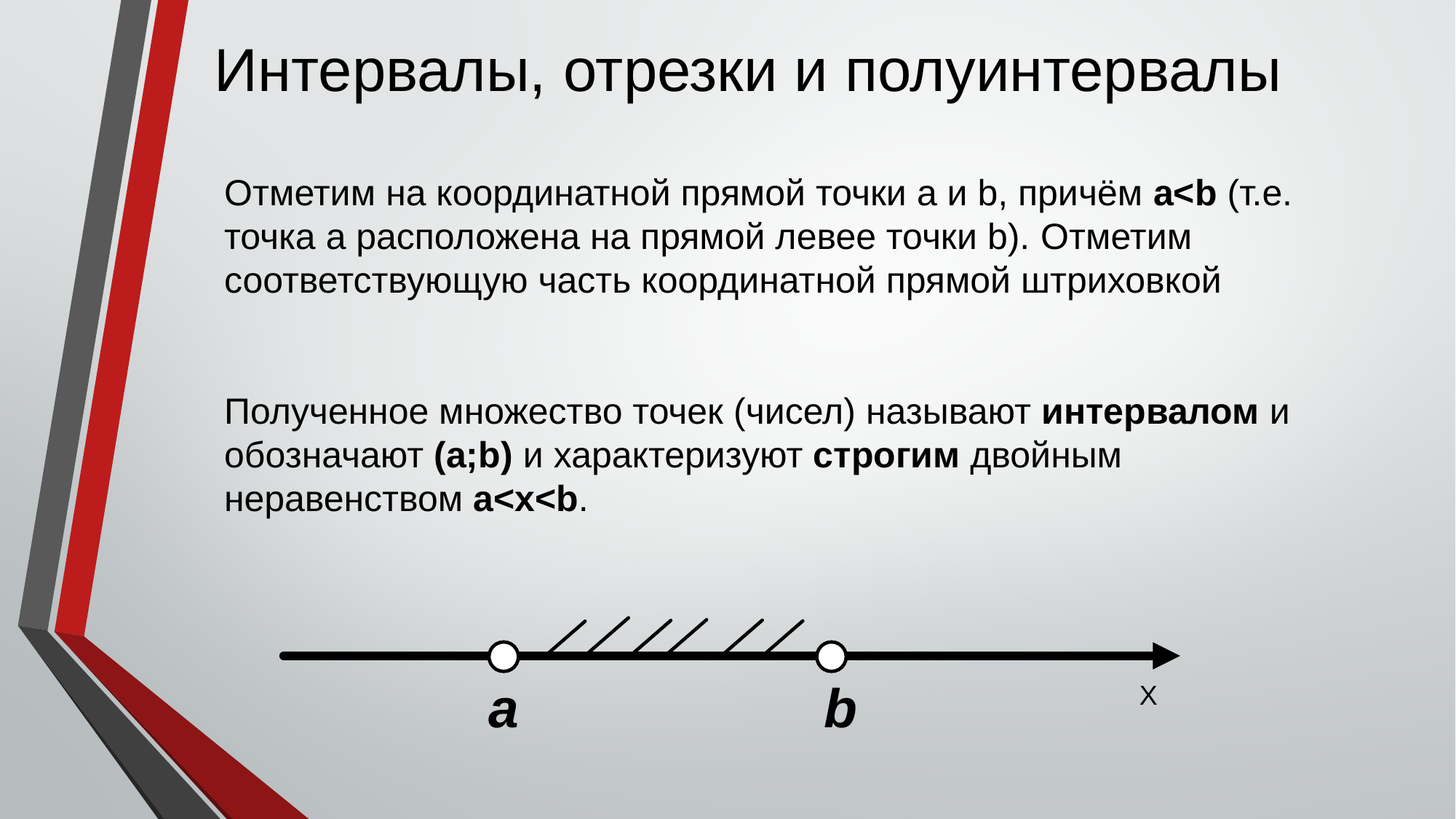

# Интервалы, отрезки и полуинтервалы

Отметим на координатной прямой точки a и b, причём a<b (т.е. точка a расположена на прямой левее точки b). Отметим соответствующую часть координатной прямой штриховкой

Полученное множество точек (чисел) называют интервалом и обозначают (a;b) и характеризуют строгим двойным неравенством a<x<b.

b
a
Х